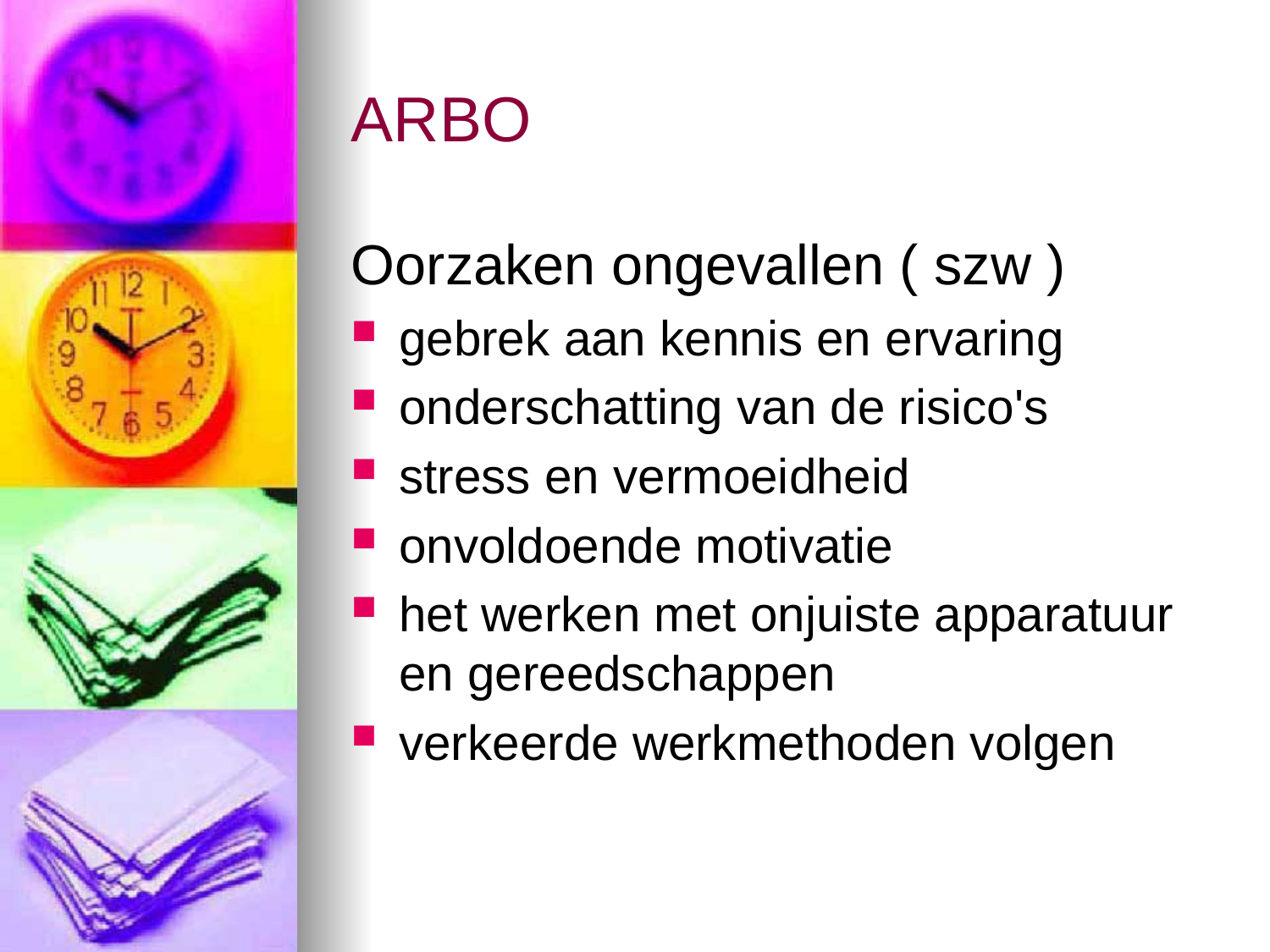

# ARBO
Oorzaken ongevallen ( szw )
gebrek aan kennis en ervaring
onderschatting van de risico's
stress en vermoeidheid
onvoldoende motivatie
het werken met onjuiste apparatuur en gereedschappen
verkeerde werkmethoden volgen